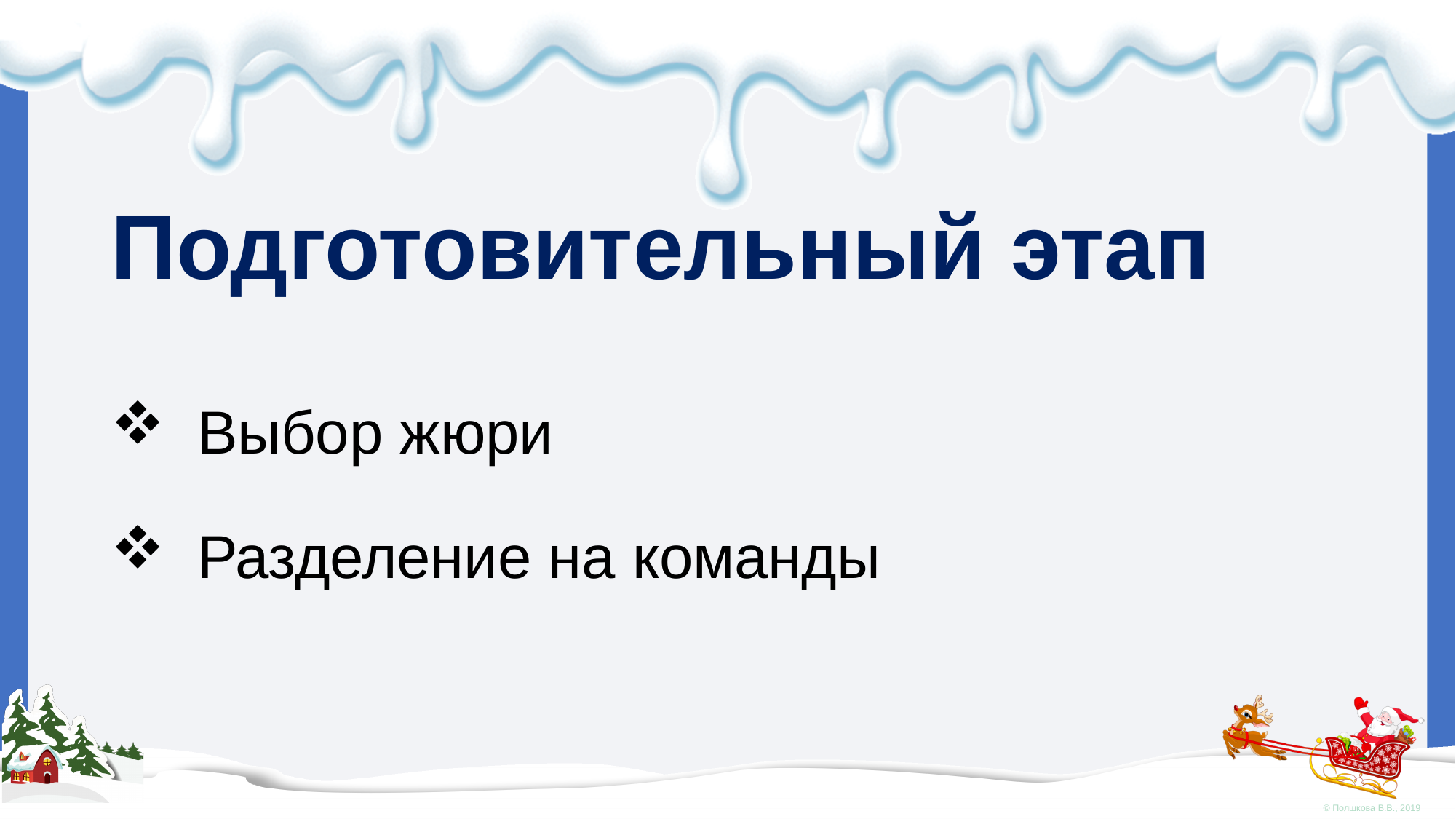

# Подготовительный этап
Выбор жюри
Разделение на команды